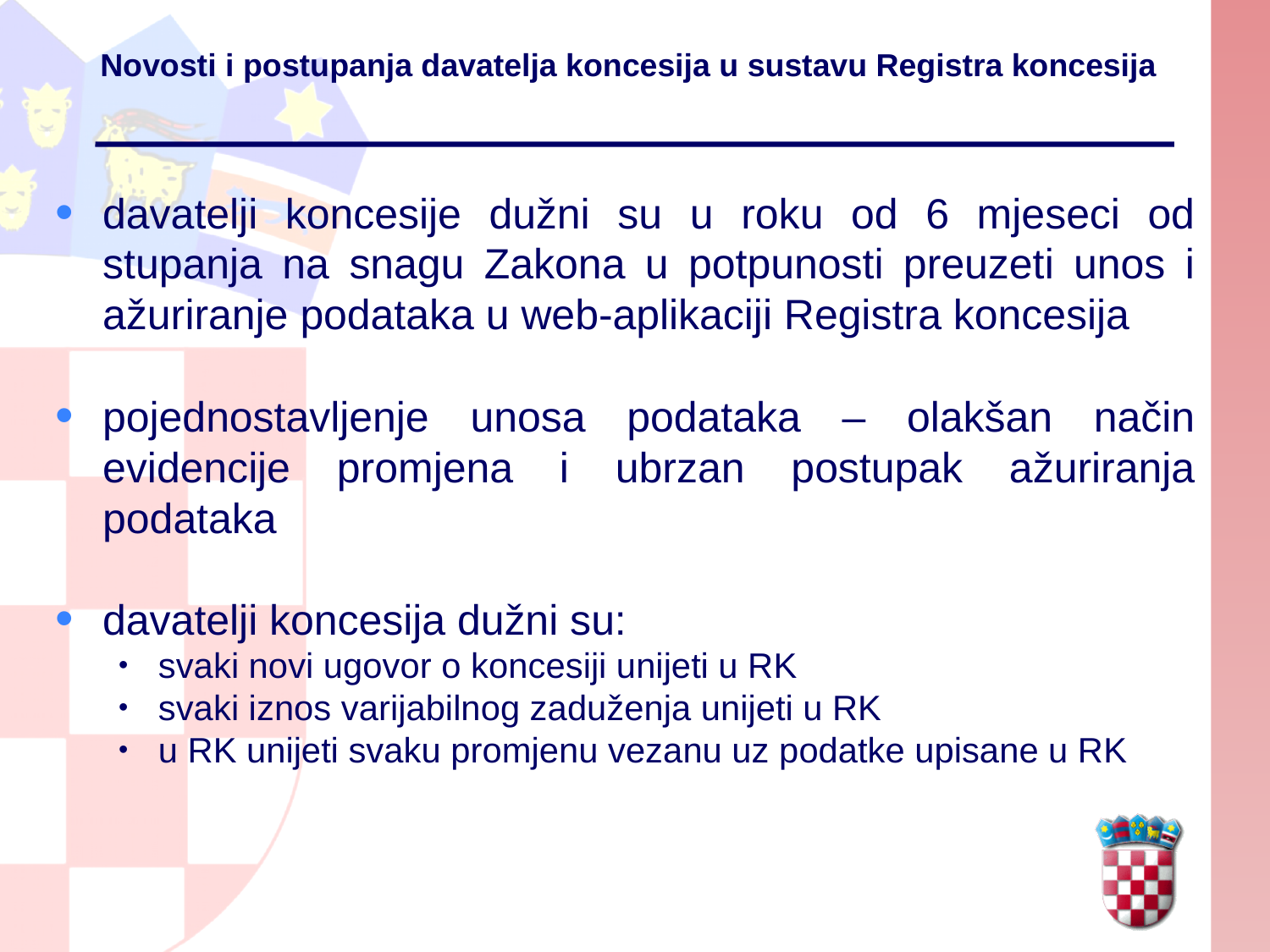

# Novosti i postupanja davatelja koncesija u sustavu Registra koncesija
davatelji koncesije dužni su u roku od 6 mjeseci od stupanja na snagu Zakona u potpunosti preuzeti unos i ažuriranje podataka u web-aplikaciji Registra koncesija

pojednostavljenje unosa podataka – olakšan način evidencije promjena i ubrzan postupak ažuriranja podataka

davatelji koncesija dužni su:
svaki novi ugovor o koncesiji unijeti u RK
svaki iznos varijabilnog zaduženja unijeti u RK
u RK unijeti svaku promjenu vezanu uz podatke upisane u RK